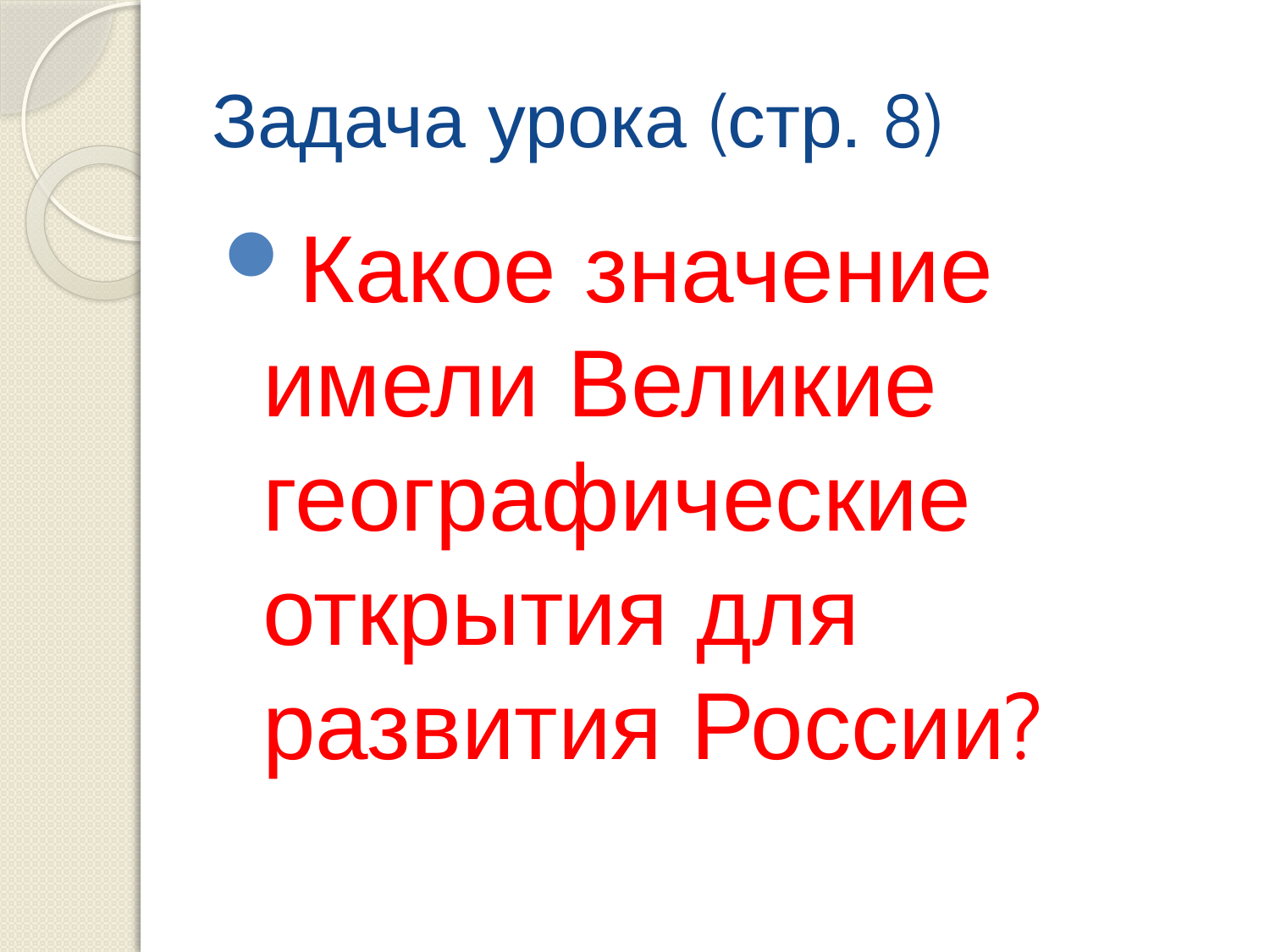

# Задача урока (стр. 8)
Какое значение имели Великие географические открытия для развития России?